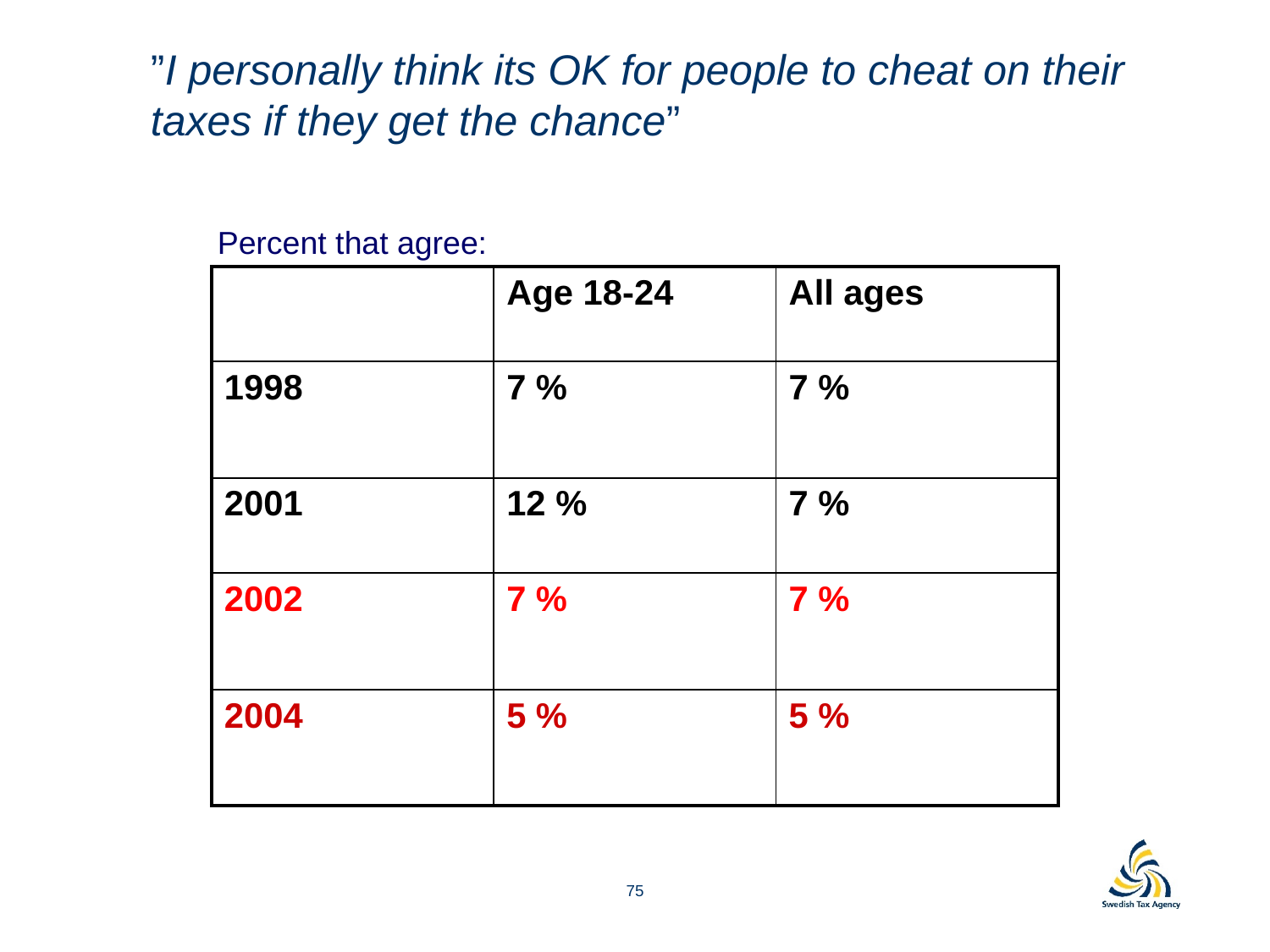

# ”I personally think its OK for people to cheat on their taxes if they get the chance”
Percent that agree:
|  | Age 18-24 | All ages |
| --- | --- | --- |
| 1998 | 7 % | 7 % |
| 2001 | 12 % | 7 % |
| 2002 | 7 % | 7 % |
| 2004 | 5 % | 5 % |
75